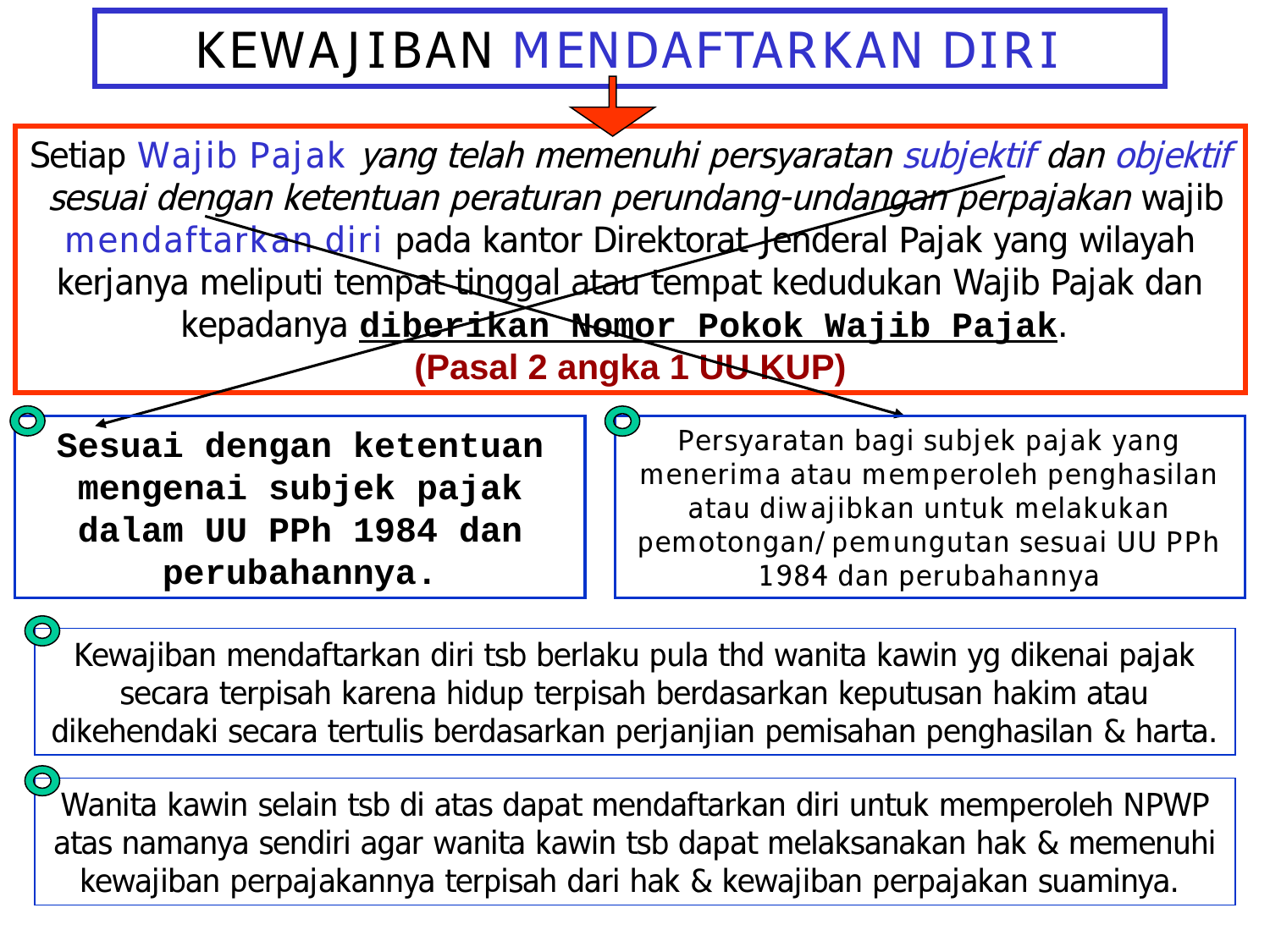

# KEWAJIBAN MENDAFTARKAN DIRI

Setiap Wajib Pajak yang telah memenuhi persyaratan subjektif dan objektif  sesuai dengan ketentuan peraturan perundang-undangan perpajakan wajib mendaftarkan diri pada kantor Direktorat Jenderal Pajak yang wilayah kerjanya meliputi tempat tinggal atau tempat kedudukan Wajib Pajak dan kepadanya diberikan Nomor Pokok Wajib Pajak.
(Pasal 2 angka 1 UU KUP)

Sesuai dengan ketentuan mengenai subjek pajak dalam UU PPh 1984 dan perubahannya.
Persyaratan bagi subjek pajak yang menerima atau memperoleh penghasilan atau diwajibkan untuk melakukan pemotongan/pemungutan sesuai UU PPh 1984 dan perubahannya

Kewajiban mendaftarkan diri tsb berlaku pula thd wanita kawin yg dikenai pajak secara terpisah karena hidup terpisah berdasarkan keputusan hakim atau dikehendaki secara tertulis berdasarkan perjanjian pemisahan penghasilan & harta.

Wanita kawin selain tsb di atas dapat mendaftarkan diri untuk memperoleh NPWP atas namanya sendiri agar wanita kawin tsb dapat melaksanakan hak & memenuhi kewajiban perpajakannya terpisah dari hak & kewajiban perpajakan suaminya.